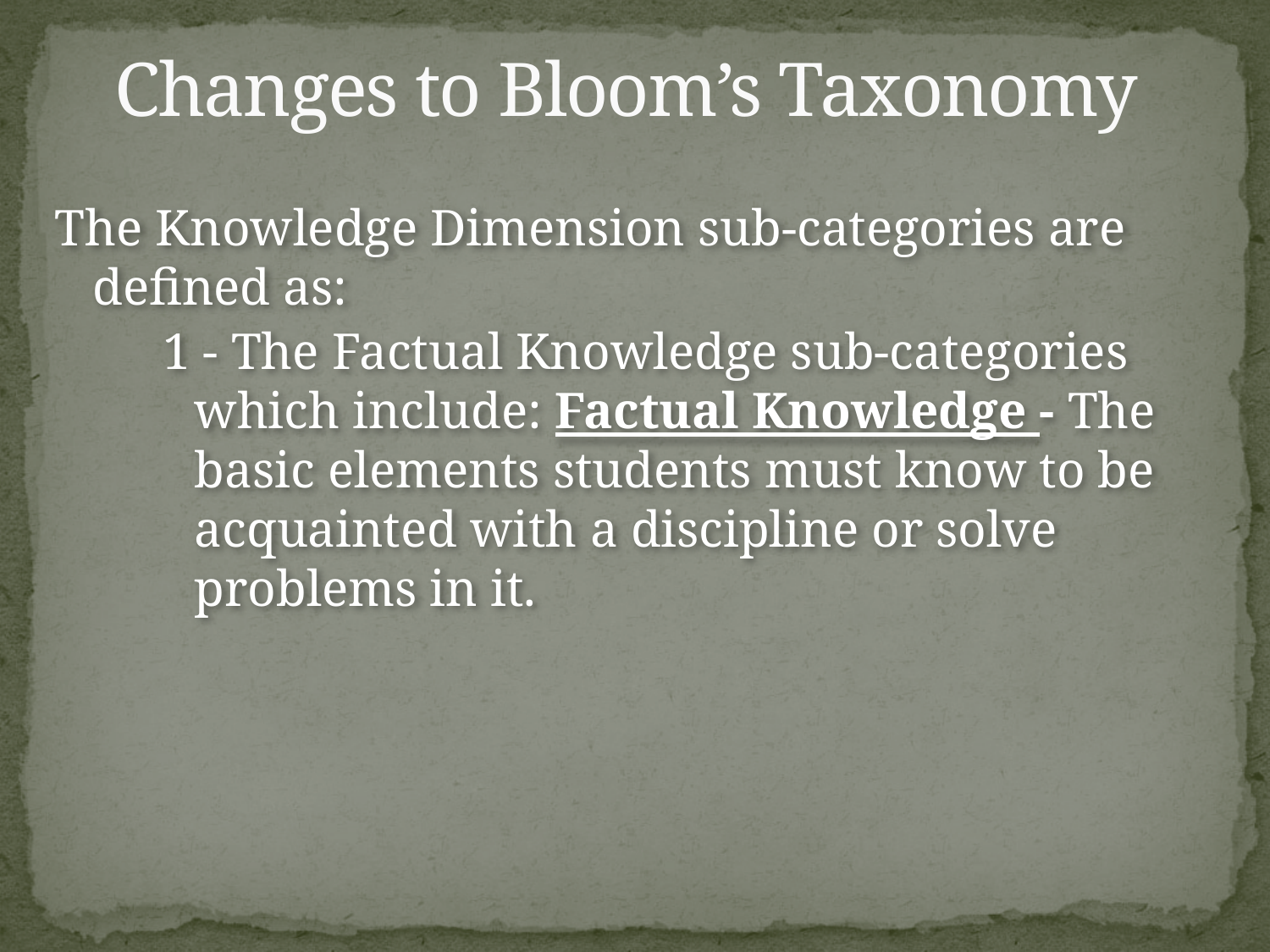

# Changes to Bloom’s Taxonomy
The Knowledge Dimension sub-categories are defined as:
1 - The Factual Knowledge sub-categories  which include: Factual Knowledge - The basic elements students must know to be acquainted with a discipline or solve problems in it.